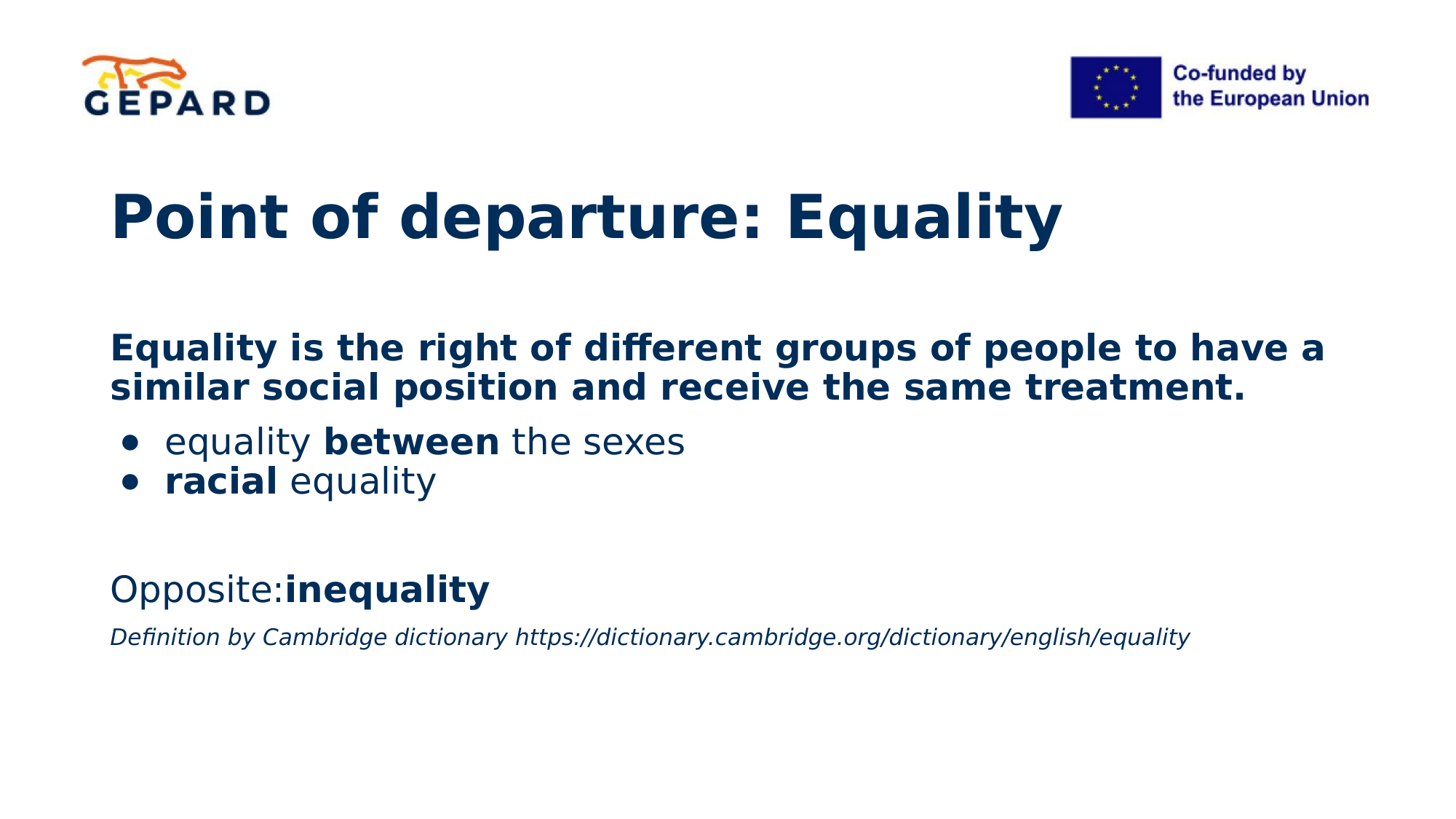

# Point of departure: Equality
Equality is the right of different groups of people to have a similar social position and receive the same treatment.
equality between the sexes
racial equality

Opposite:inequality
Definition by Cambridge dictionary https://dictionary.cambridge.org/dictionary/english/equality